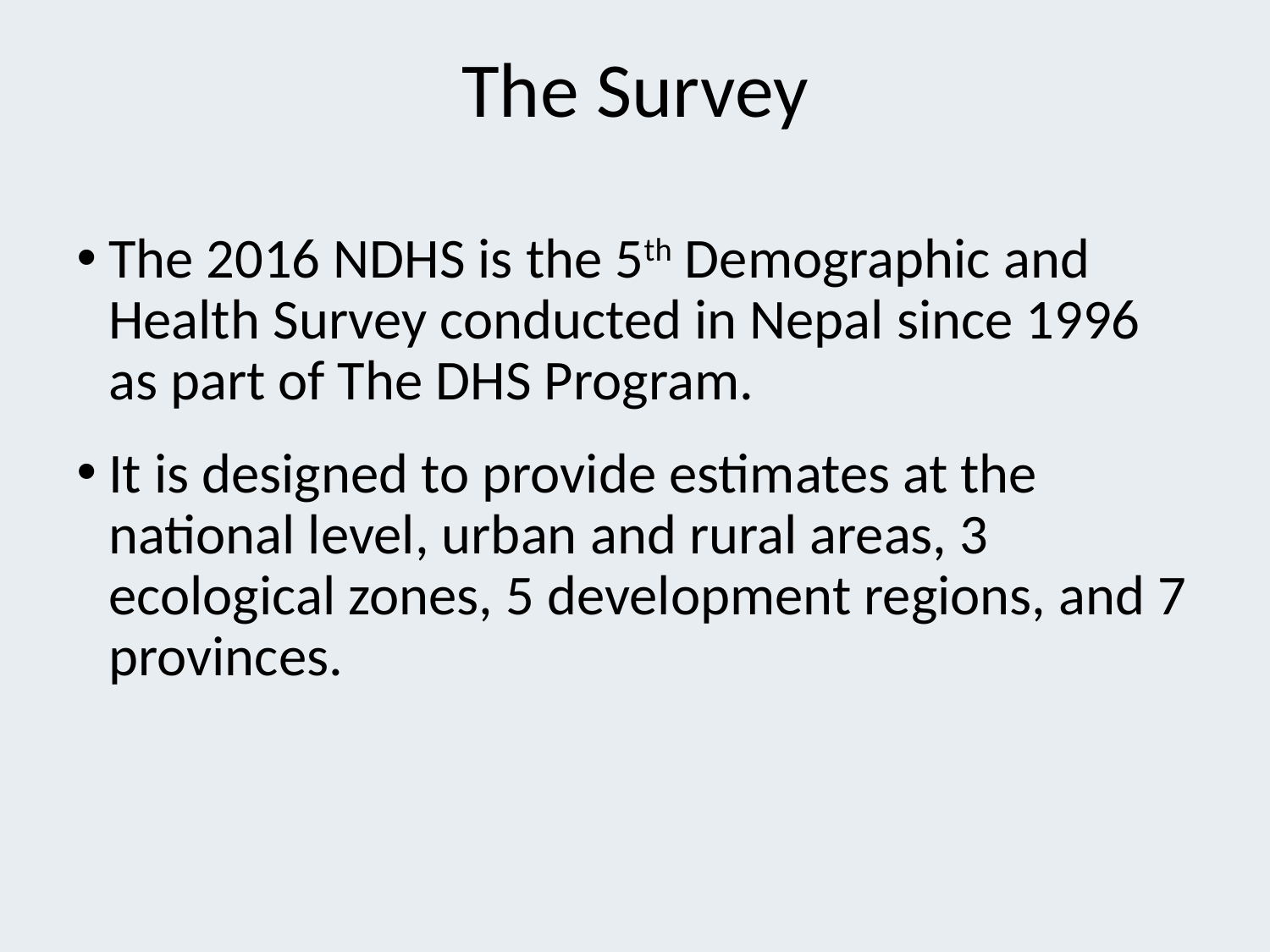

# The Survey
The 2016 NDHS is the 5th Demographic and Health Survey conducted in Nepal since 1996 as part of The DHS Program.
It is designed to provide estimates at the national level, urban and rural areas, 3 ecological zones, 5 development regions, and 7 provinces.